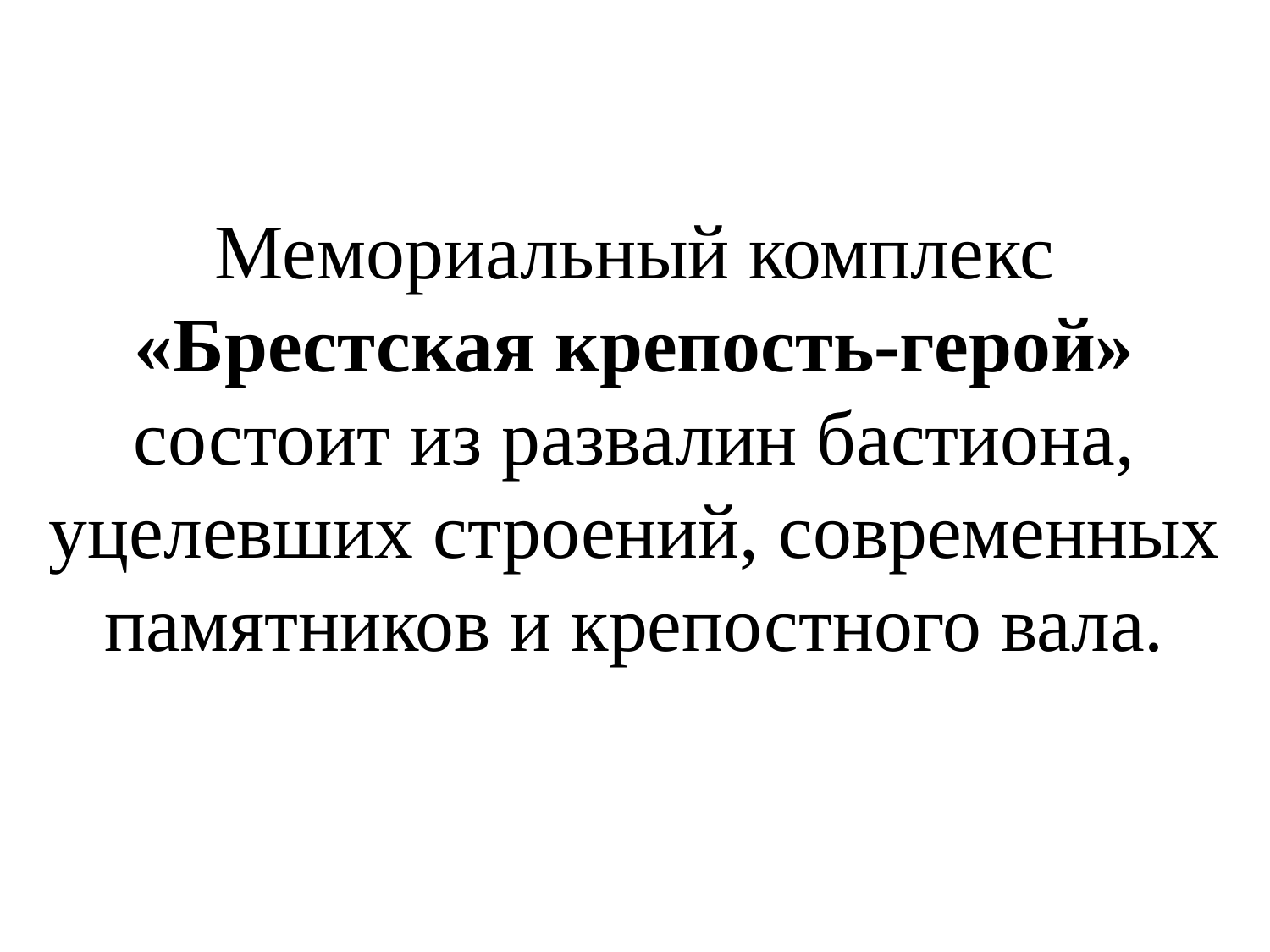

# Мемориальный комплекс «Брестская крепость-герой» состоит из развалин бастиона, уцелевших строений, современных памятников и крепостного вала.